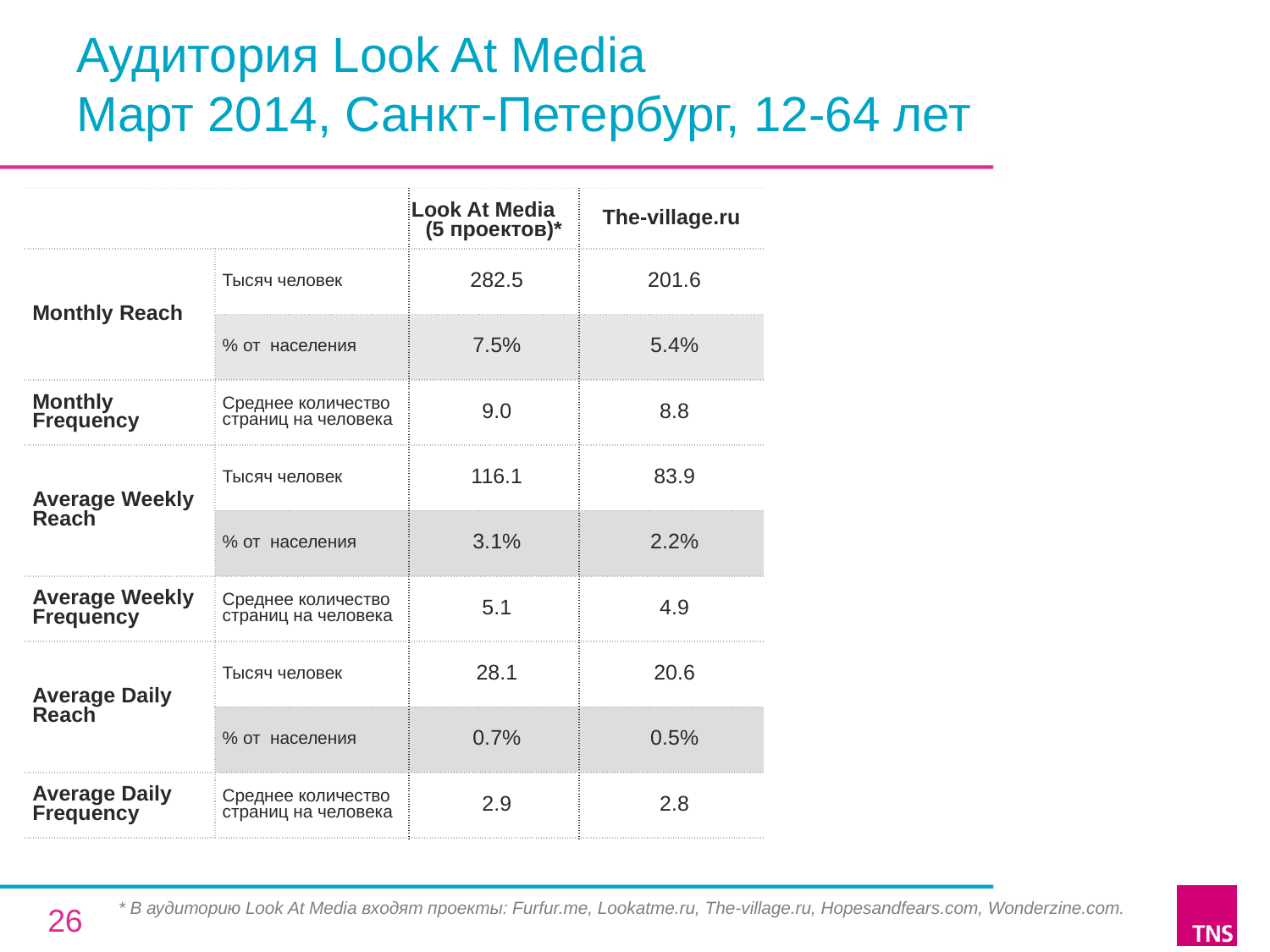

# Аудитория Look At Media Март 2014, Санкт-Петербург, 12-64 лет
|  |  | Look At Media (5 проектов)\* | The-village.ru |
| --- | --- | --- | --- |
| Monthly Reach | Тысяч человек | 282.5 | 201.6 |
|  | % от населения | 7.5% | 5.4% |
| Monthly Frequency | Среднее количество страниц на человека | 9.0 | 8.8 |
| Average Weekly Reach | Тысяч человек | 116.1 | 83.9 |
|  | % от населения | 3.1% | 2.2% |
| Average Weekly Frequency | Среднее количество страниц на человека | 5.1 | 4.9 |
| Average Daily Reach | Тысяч человек | 28.1 | 20.6 |
|  | % от населения | 0.7% | 0.5% |
| Average Daily Frequency | Среднее количество страниц на человека | 2.9 | 2.8 |
* В аудиторию Look At Media входят проекты: Furfur.me, Lookatme.ru, The-village.ru, Hopesandfears.com, Wonderzine.com.
26